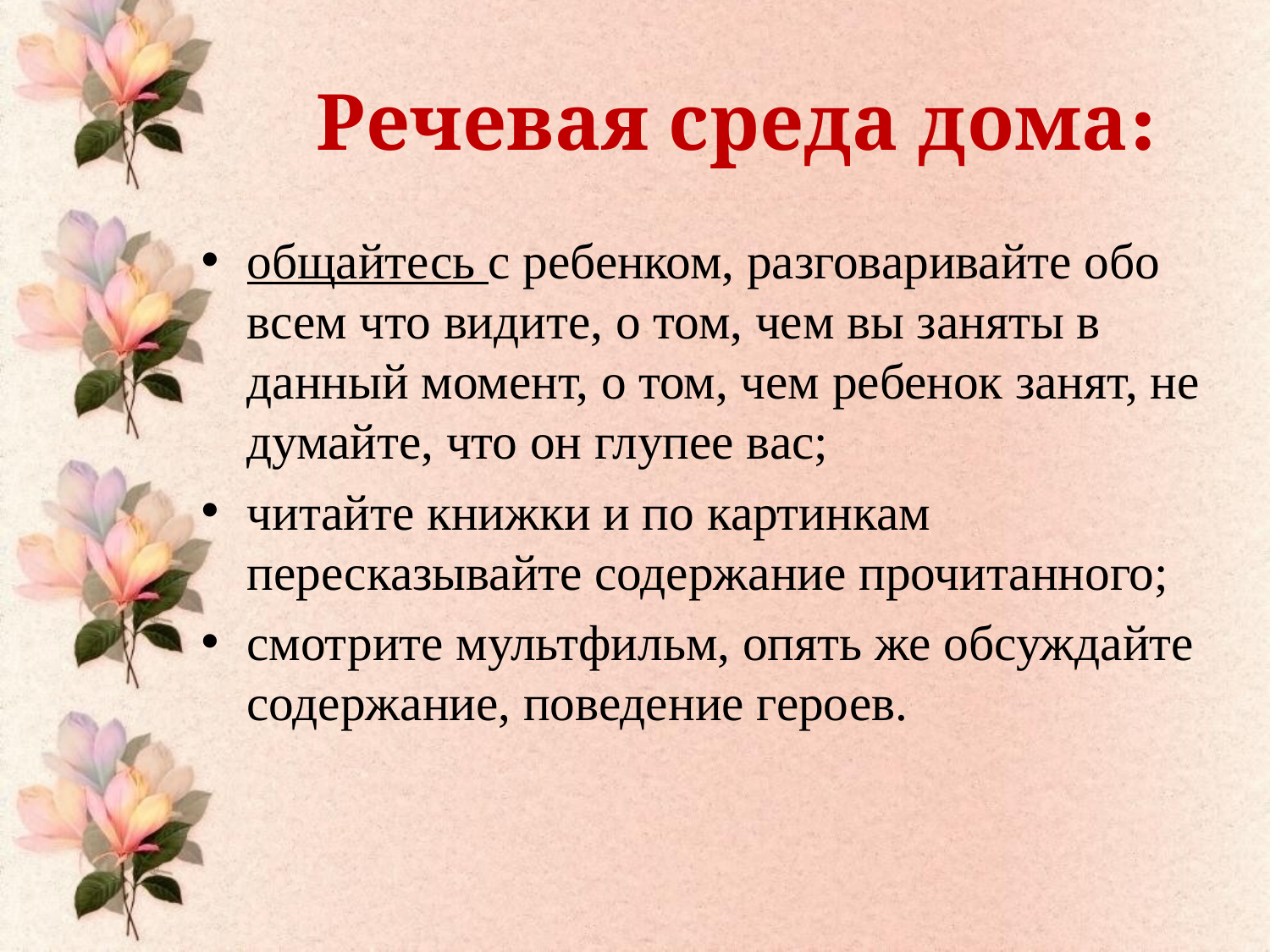

# Речевая среда дома:
общайтесь с ребенком, разговаривайте обо всем что видите, о том, чем вы заняты в данный момент, о том, чем ребенок занят, не думайте, что он глупее вас;
читайте книжки и по картинкам пересказывайте содержание прочитанного;
смотрите мультфильм, опять же обсуждайте содержание, поведение героев.